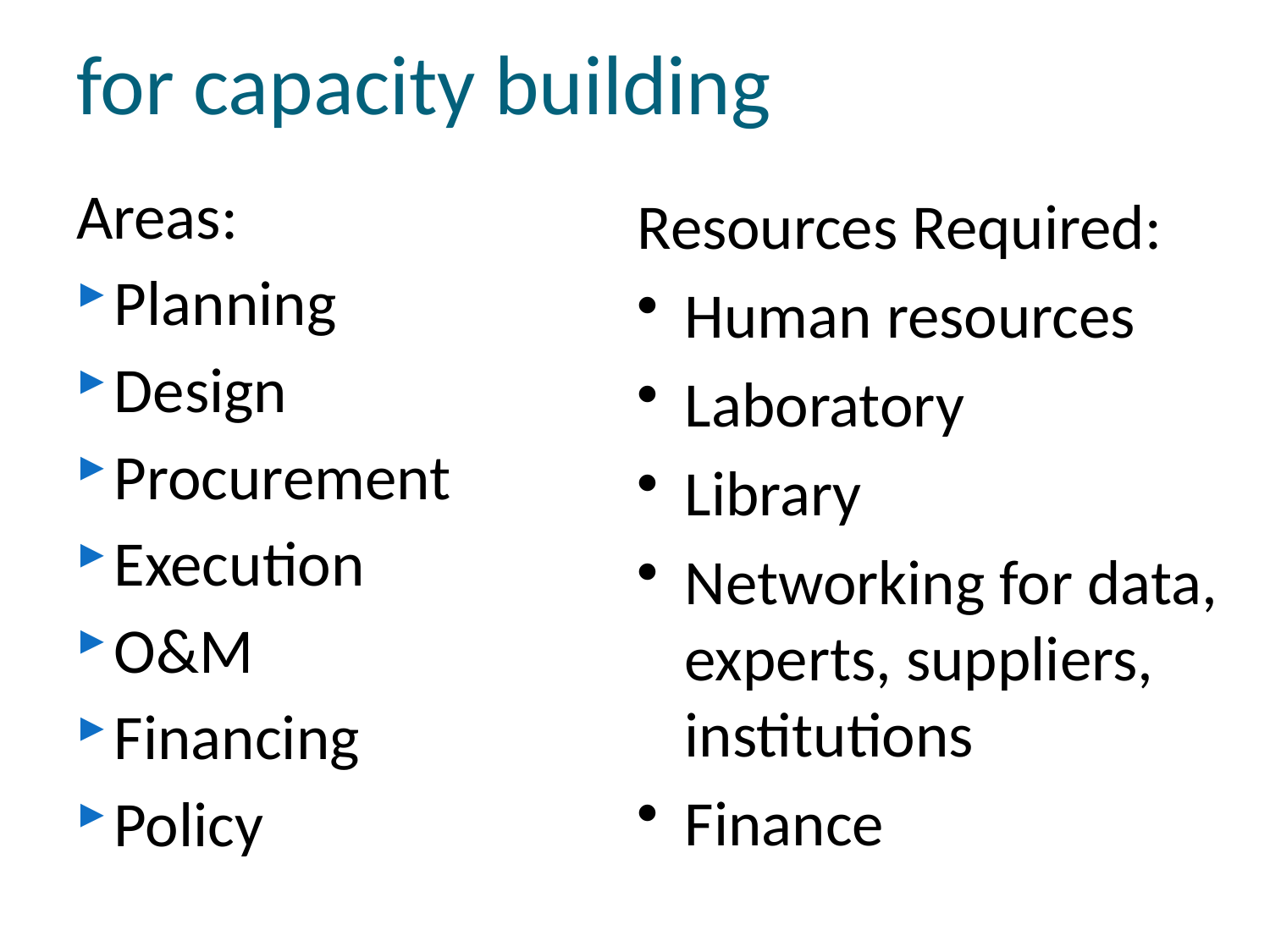

# for capacity building
Areas:
Planning
Design
Procurement
Execution
O&M
Financing
Policy

Resources Required:
Human resources
Laboratory
Library
Networking for data, experts, suppliers, institutions
Finance